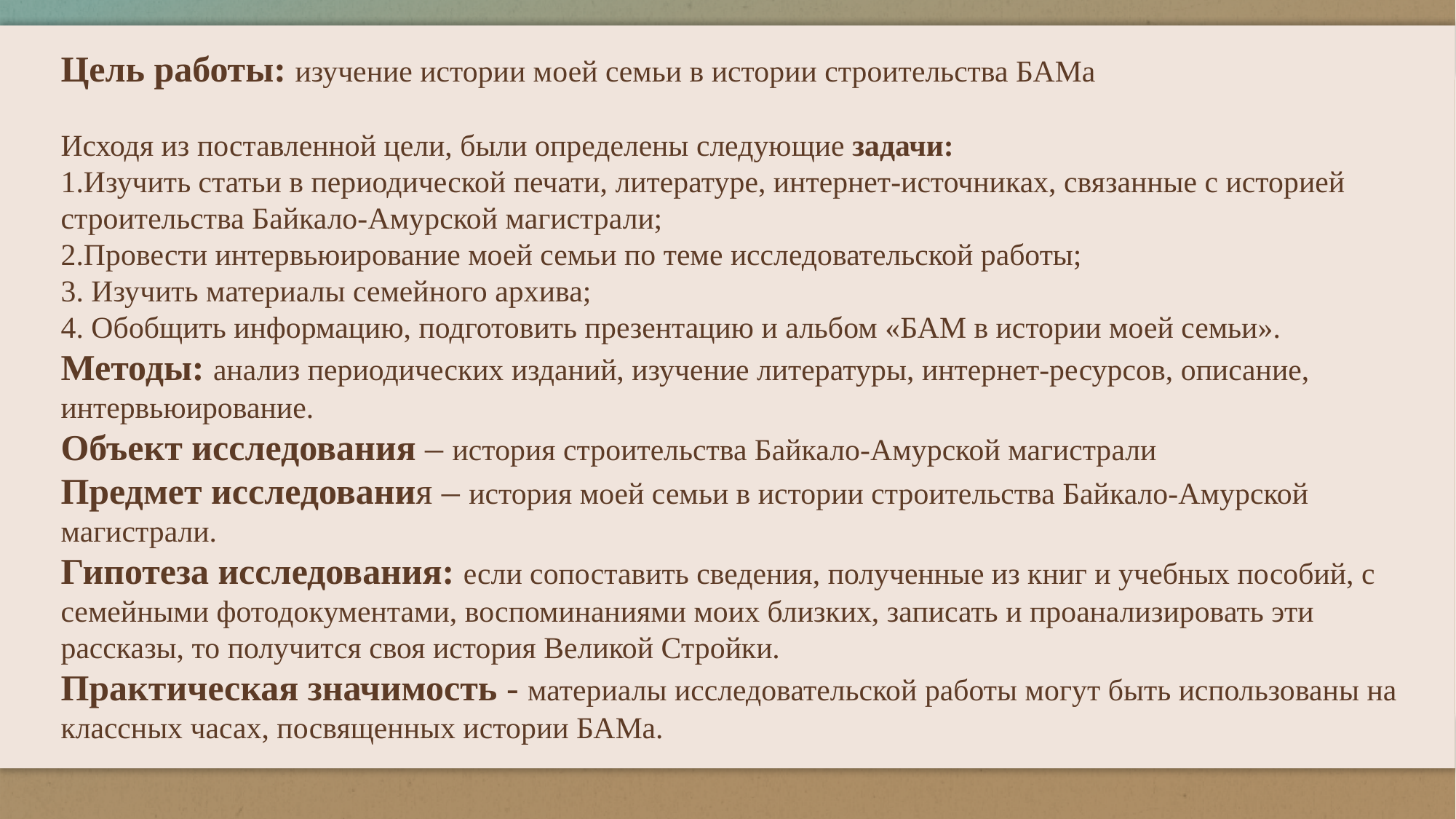

Цель работы: изучение истории моей семьи в истории строительства БАМа

Исходя из поставленной цели, были определены следующие задачи:
1.Изучить статьи в периодической печати, литературе, интернет-источниках, связанные с историей строительства Байкало-Амурской магистрали;
2.Провести интервьюирование моей семьи по теме исследовательской работы;
3. Изучить материалы семейного архива;
4. Обобщить информацию, подготовить презентацию и альбом «БАМ в истории моей семьи».
Методы: анализ периодических изданий, изучение литературы, интернет-ресурсов, описание, интервьюирование.
Объект исследования – история строительства Байкало-Амурской магистрали
Предмет исследования – история моей семьи в истории строительства Байкало-Амурской магистрали.
Гипотеза исследования: если сопоставить сведения, полученные из книг и учебных пособий, с семейными фотодокументами, воспоминаниями моих близких, записать и проанализировать эти рассказы, то получится своя история Великой Стройки.
Практическая значимость - материалы исследовательской работы могут быть использованы на классных часах, посвященных истории БАМа.